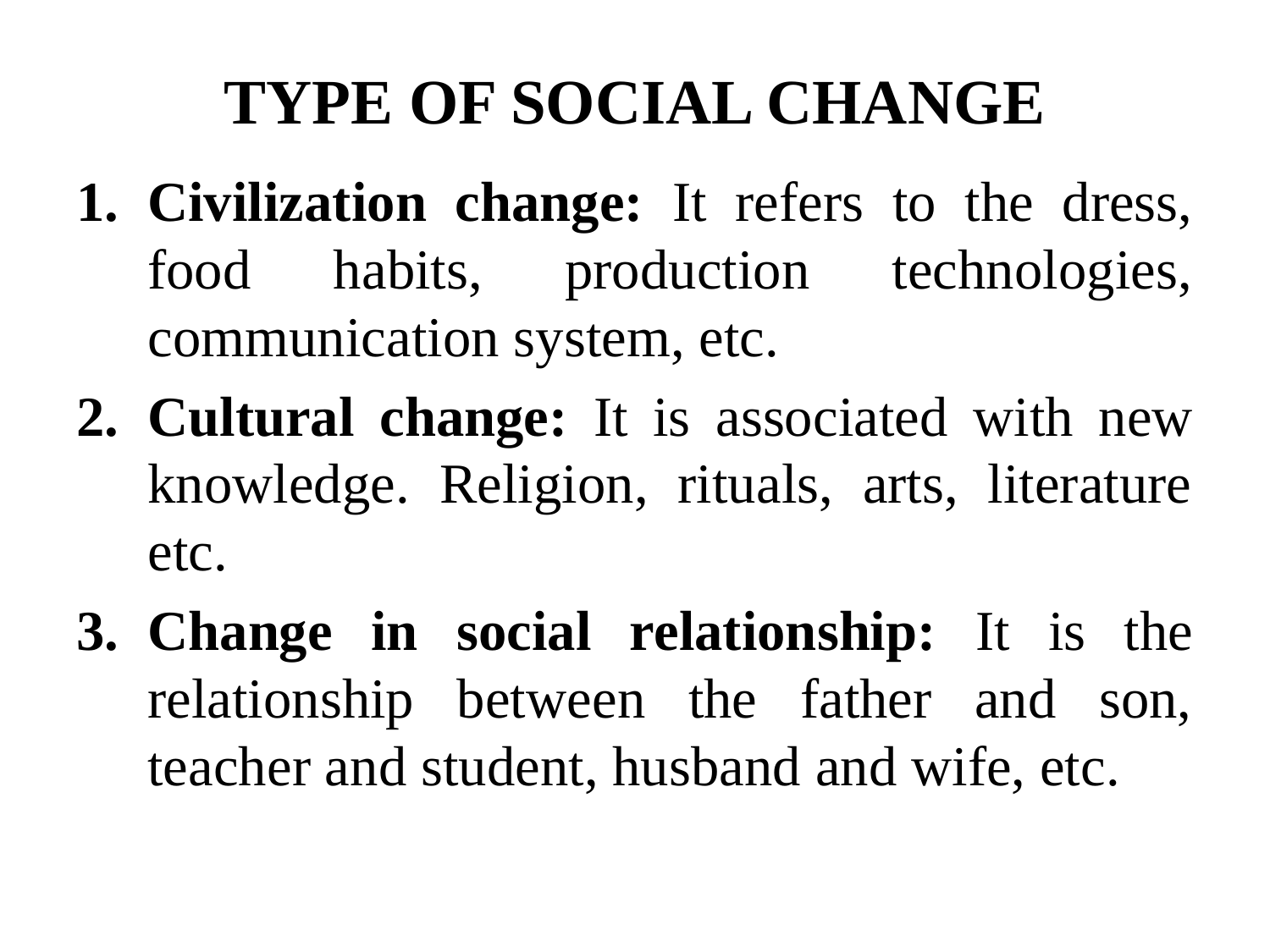

# TYPE OF SOCIAL CHANGE
Civilization change: It refers to the dress, food habits, production technologies, communication system, etc.
Cultural change: It is associated with new knowledge. Religion, rituals, arts, literature etc.
Change in social relationship: It is the relationship between the father and son, teacher and student, husband and wife, etc.